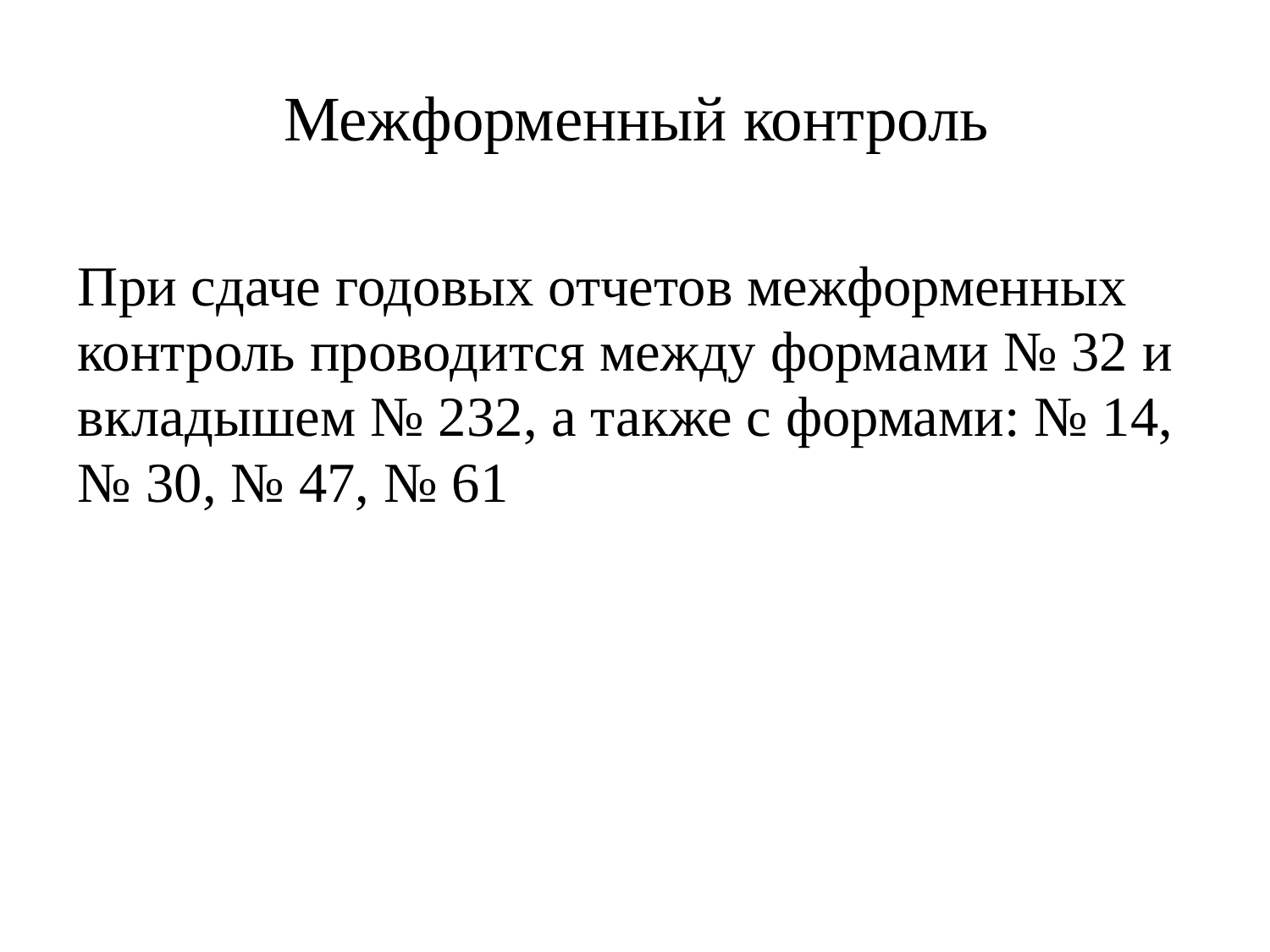

Межформенный контроль
При сдаче годовых отчетов межформенных
контроль проводится между формами № 32 и
вкладышем № 232, а также с формами: № 14,
№ 30, № 47, № 61